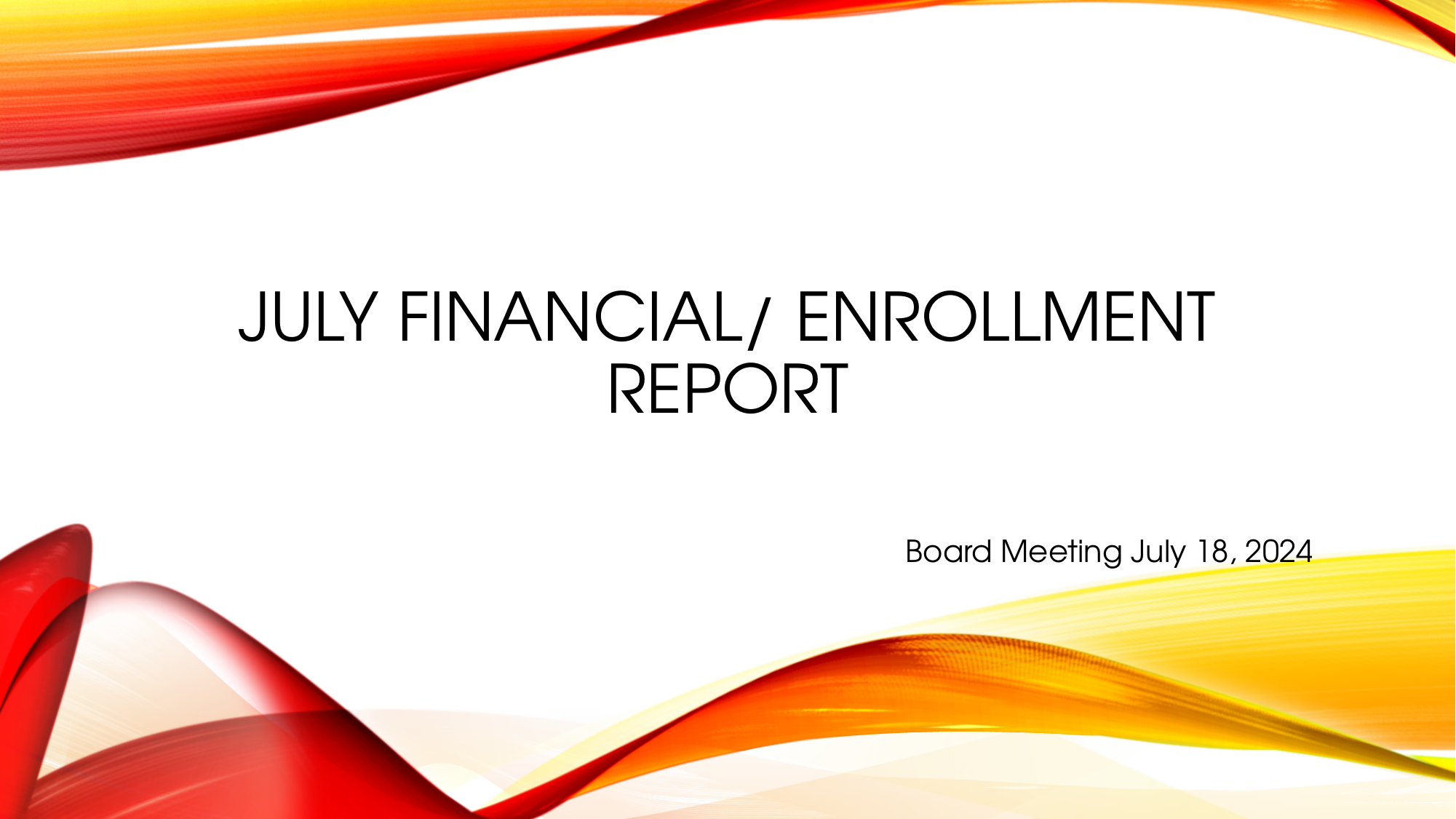

# JULY FINANCIAL/ ENROLLMENT REPORT
Board Meeting July 18, 2024